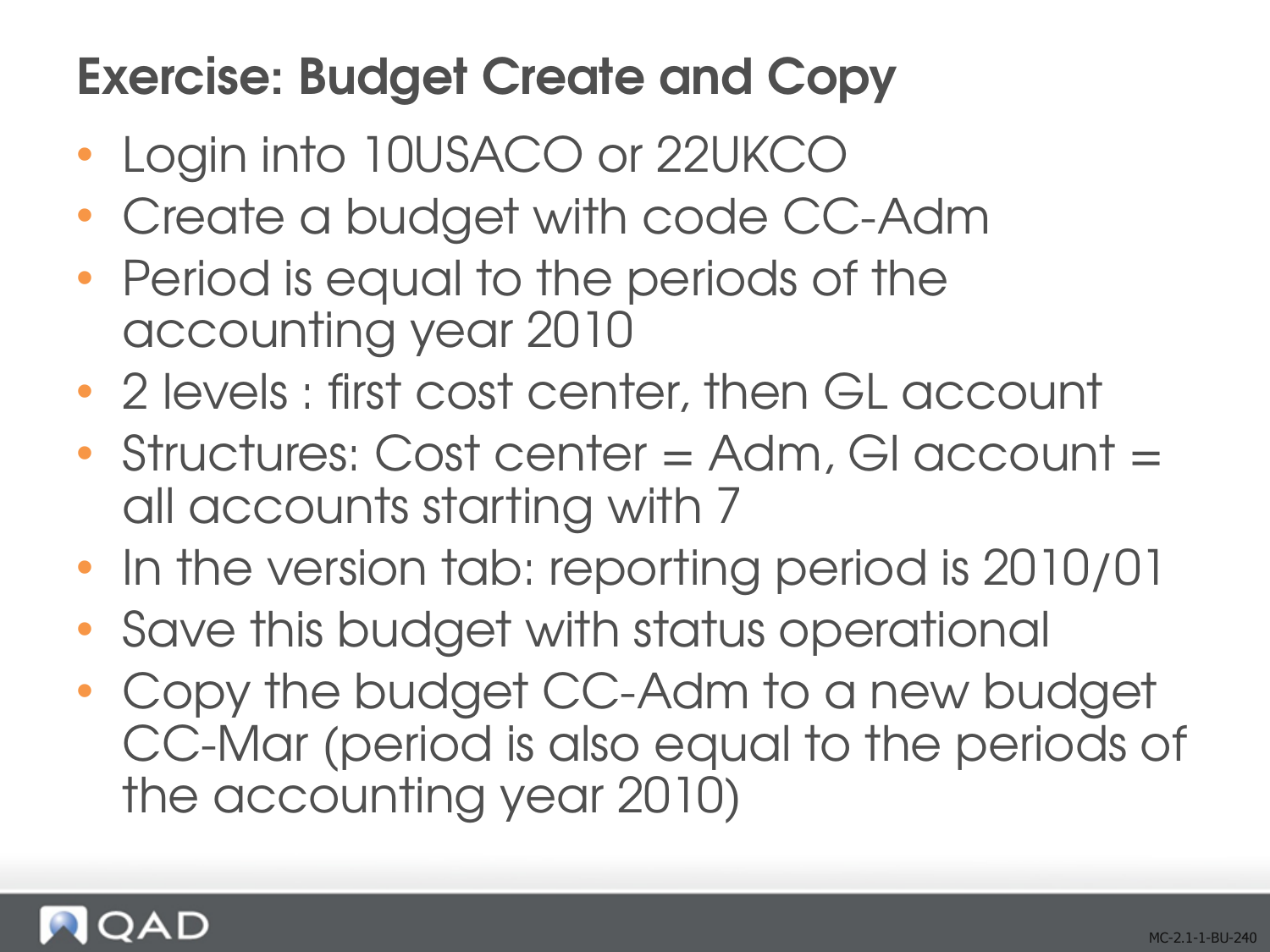

# Exercise: Budget Create and Copy
Login into 10USACO or 22UKCO
Create a budget with code CC-Adm
Period is equal to the periods of the accounting year 2010
2 levels : first cost center, then GL account
Structures: Cost center = Adm, Gl account = all accounts starting with 7
In the version tab: reporting period is 2010/01
Save this budget with status operational
Copy the budget CC-Adm to a new budget  CC-Mar (period is also equal to the periods of the accounting year 2010)
MC-2.1-1-BU-240